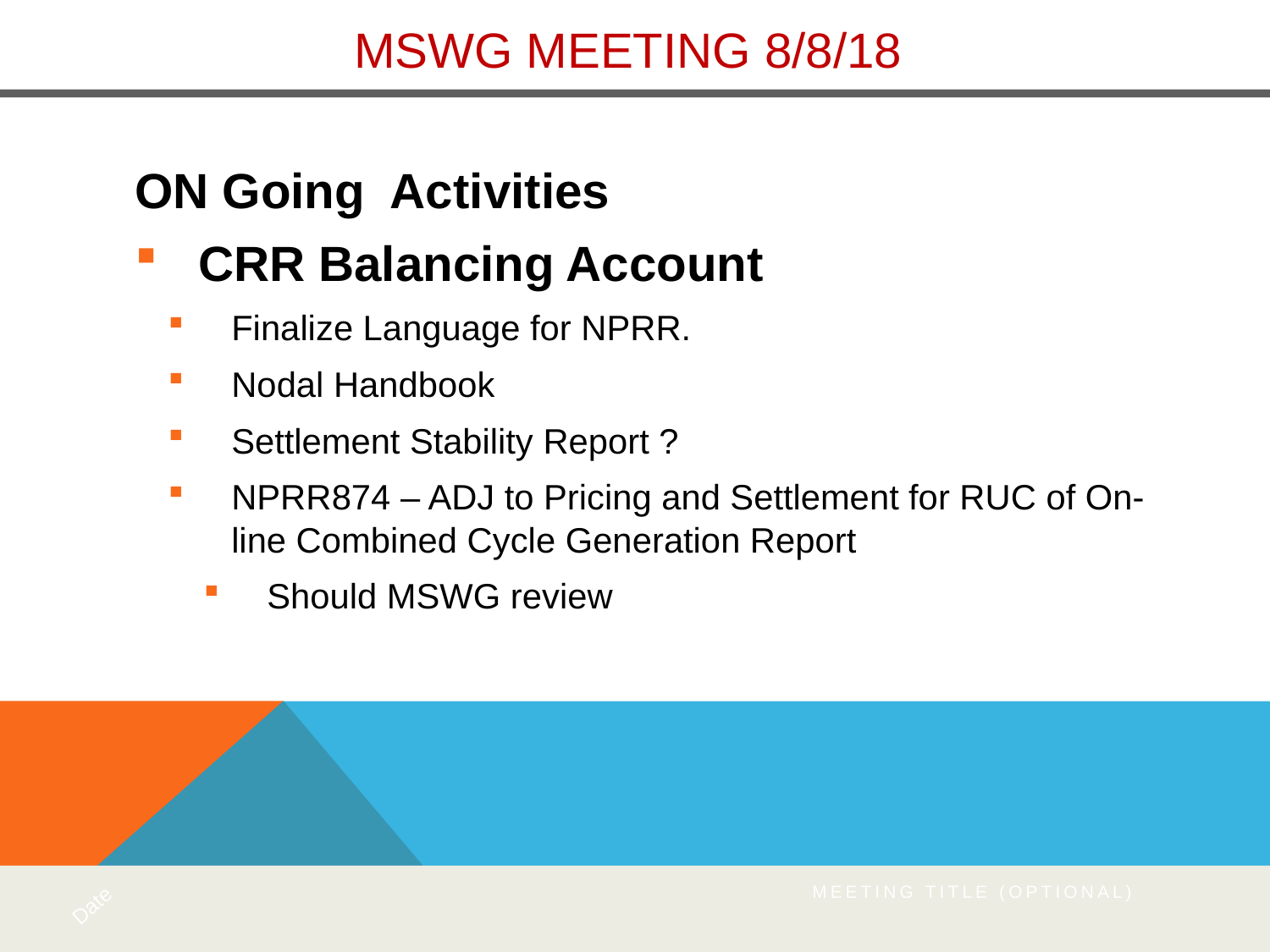

# MSWG Meeting 8/8/18
ON Going  Activities
CRR Balancing Account
Finalize Language for NPRR.
Nodal Handbook
Settlement Stability Report ?
NPRR874 – ADJ to Pricing and Settlement for RUC of On-line Combined Cycle Generation Report
Should MSWG review

Date
Meeting Title (optional)